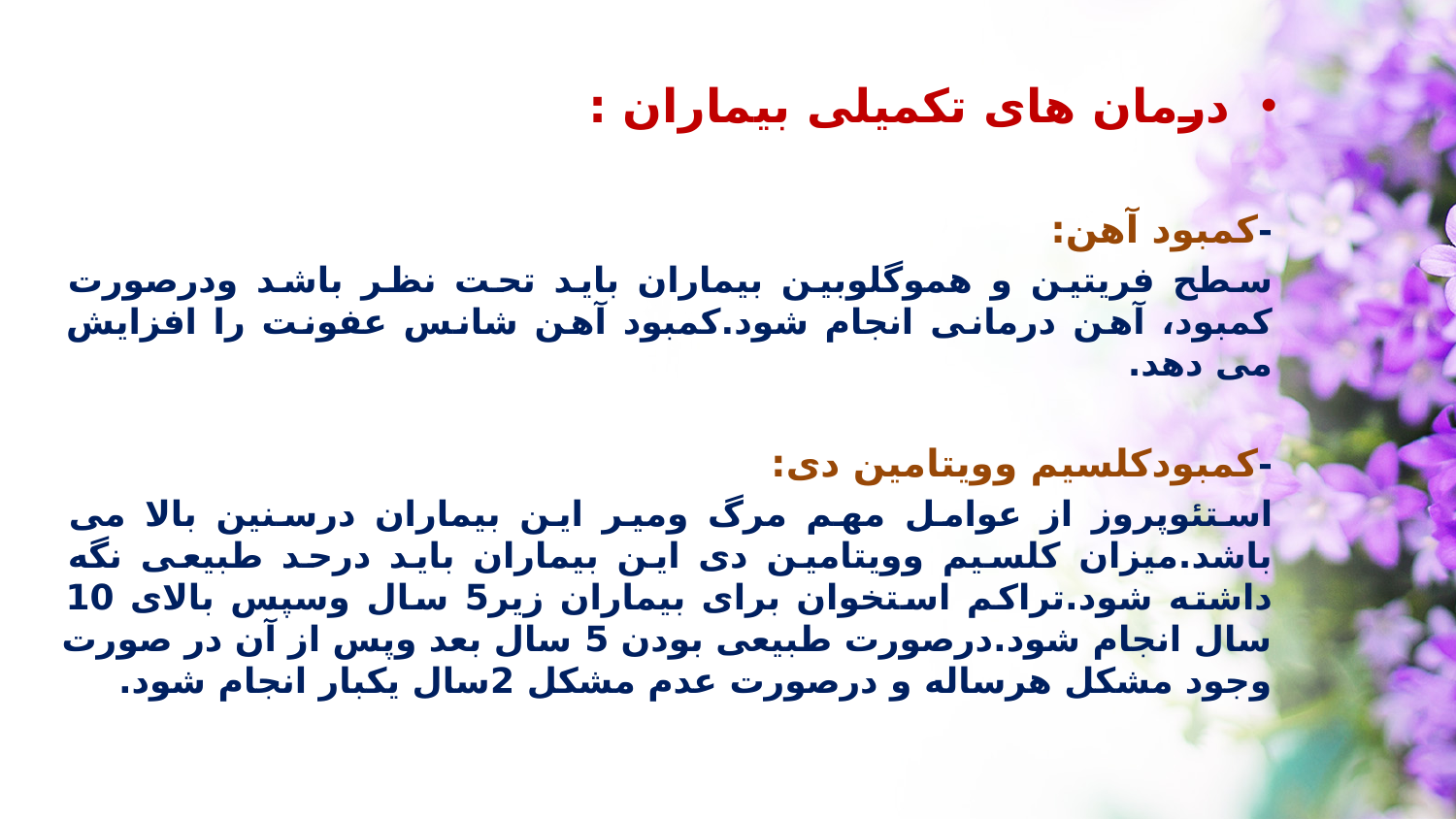

درمان های تکمیلی بیماران :

-کمبود آهن:
سطح فریتین و هموگلوبین بیماران باید تحت نظر باشد ودرصورت کمبود، آهن درمانی انجام شود.کمبود آهن شانس عفونت را افزایش می دهد.

-کمبودکلسیم وویتامین دی:
استئوپروز از عوامل مهم مرگ ومیر این بیماران درسنین بالا می باشد.میزان کلسیم وویتامین دی این بیماران باید درحد طبیعی نگه داشته شود.تراکم استخوان برای بیماران زیر5 سال وسپس بالای 10 سال انجام شود.درصورت طبیعی بودن 5 سال بعد وپس از آن در صورت وجود مشکل هرساله و درصورت عدم مشکل 2سال یکبار انجام شود.